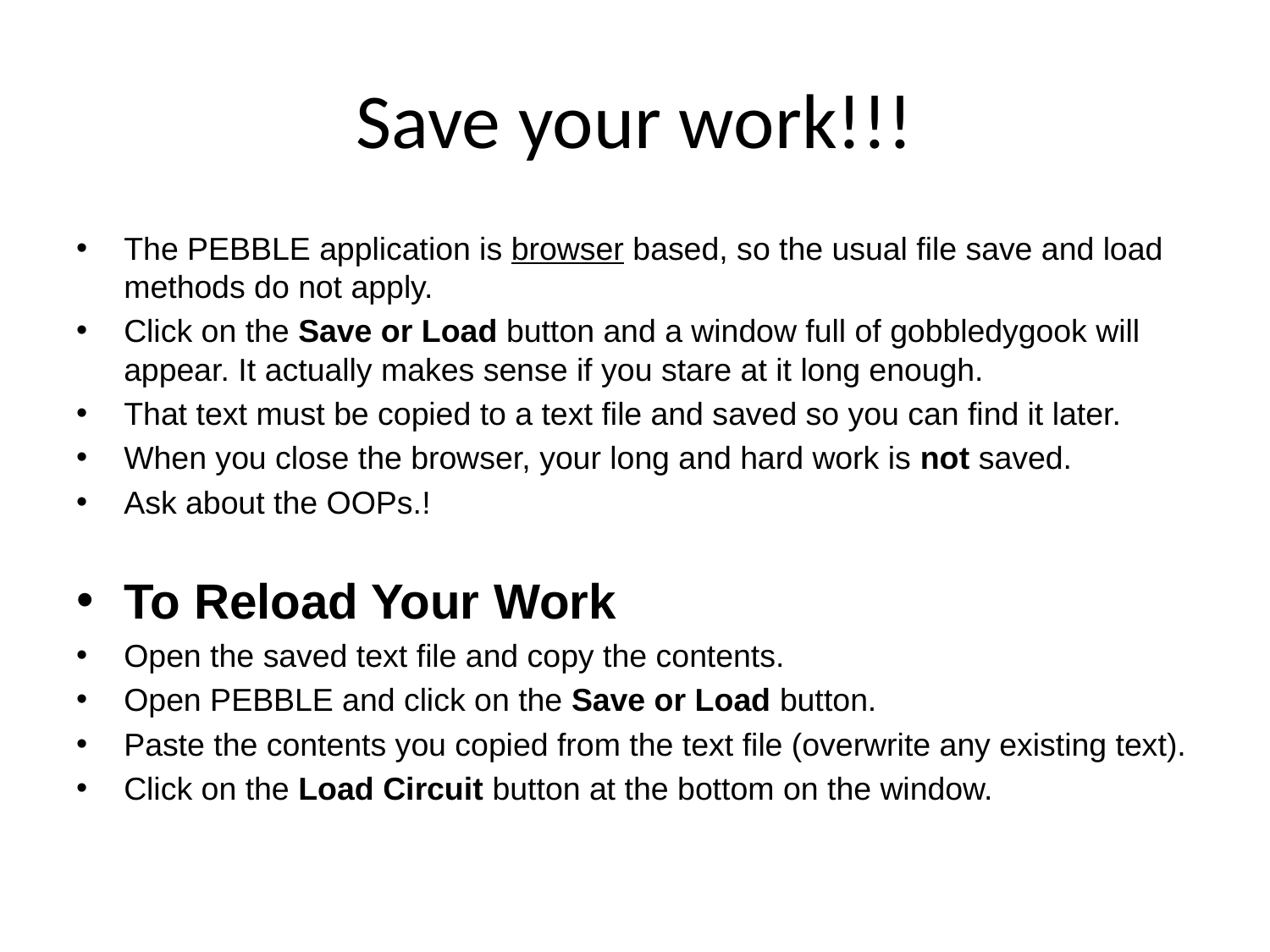

# Save your work!!!
The PEBBLE application is browser based, so the usual file save and load methods do not apply.
Click on the Save or Load button and a window full of gobbledygook will appear. It actually makes sense if you stare at it long enough.
That text must be copied to a text file and saved so you can find it later.
When you close the browser, your long and hard work is not saved.
Ask about the OOPs.!

To Reload Your Work
Open the saved text file and copy the contents.
Open PEBBLE and click on the Save or Load button.
Paste the contents you copied from the text file (overwrite any existing text).
Click on the Load Circuit button at the bottom on the window.